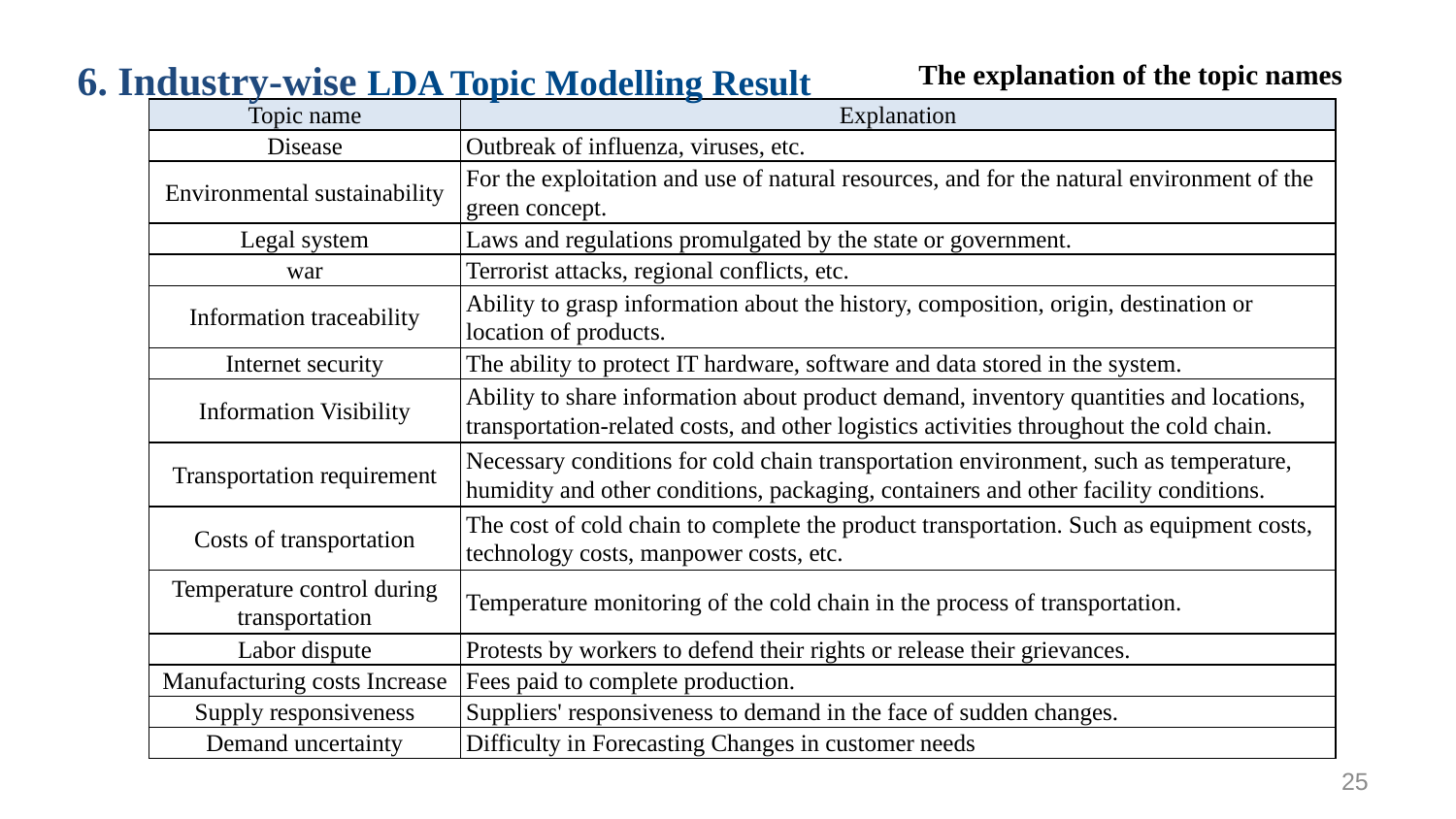

6. Industry-wise LDA Topic Modelling Result
The explanation of the topic names
| Topic name | Explanation |
| --- | --- |
| Disease | Outbreak of influenza, viruses, etc. |
| Environmental sustainability | For the exploitation and use of natural resources, and for the natural environment of the green concept. |
| Legal system | Laws and regulations promulgated by the state or government. |
| war | Terrorist attacks, regional conflicts, etc. |
| Information traceability | Ability to grasp information about the history, composition, origin, destination or location of products. |
| Internet security | The ability to protect IT hardware, software and data stored in the system. |
| Information Visibility | Ability to share information about product demand, inventory quantities and locations, transportation-related costs, and other logistics activities throughout the cold chain. |
| Transportation requirement | Necessary conditions for cold chain transportation environment, such as temperature, humidity and other conditions, packaging, containers and other facility conditions. |
| Costs of transportation | The cost of cold chain to complete the product transportation. Such as equipment costs, technology costs, manpower costs, etc. |
| Temperature control during transportation | Temperature monitoring of the cold chain in the process of transportation. |
| Labor dispute | Protests by workers to defend their rights or release their grievances. |
| Manufacturing costs Increase | Fees paid to complete production. |
| Supply responsiveness | Suppliers' responsiveness to demand in the face of sudden changes. |
| Demand uncertainty | Difficulty in Forecasting Changes in customer needs |
25